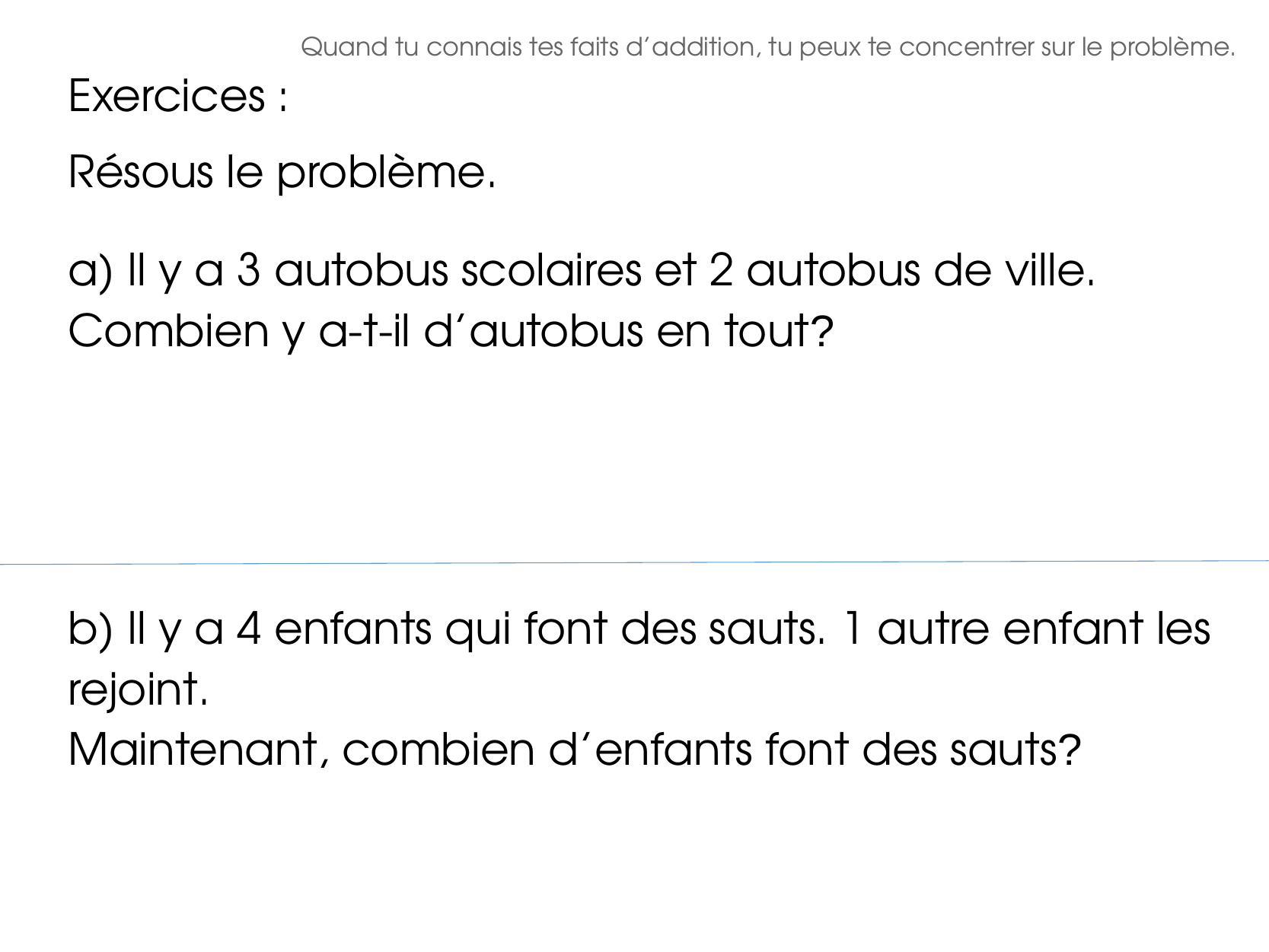

Quand tu connais tes faits d’addition, tu peux te concentrer sur le problème.
Exercices :
Résous le problème.
a) Il y a 3 autobus scolaires et 2 autobus de ville.
Combien y a-t-il d’autobus en tout?
b) Il y a 4 enfants qui font des sauts. 1 autre enfant les rejoint.
Maintenant, combien d’enfants font des sauts?